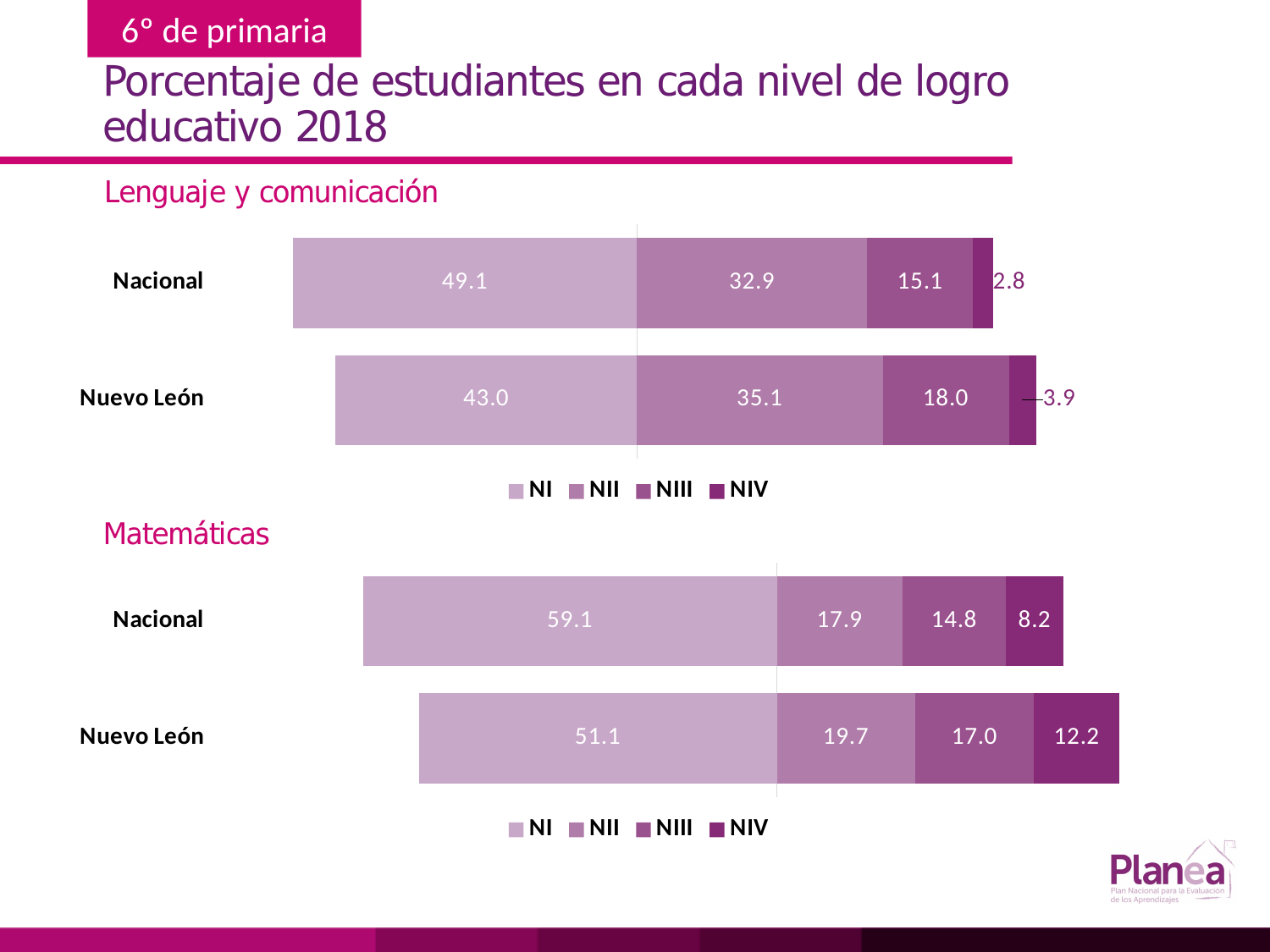

# Porcentaje de estudiantes en cada nivel de logro educativo 2018

Lenguaje y comunicación

### Chart

| Category |  |  |  |  |
|---|---|---|---|---|
| Nuevo León | -43.0 | 35.1 | 18.0 | 3.9 |
| Nacional | -49.1 | 32.9 | 15.1 | 2.8 |
Matemáticas

### Chart

| Category |  |  |  |  |
|---|---|---|---|---|
| Nuevo León | -51.1 | 19.7 | 17.0 | 12.2 |
| Nacional | -59.1 | 17.9 | 14.8 | 8.2 |